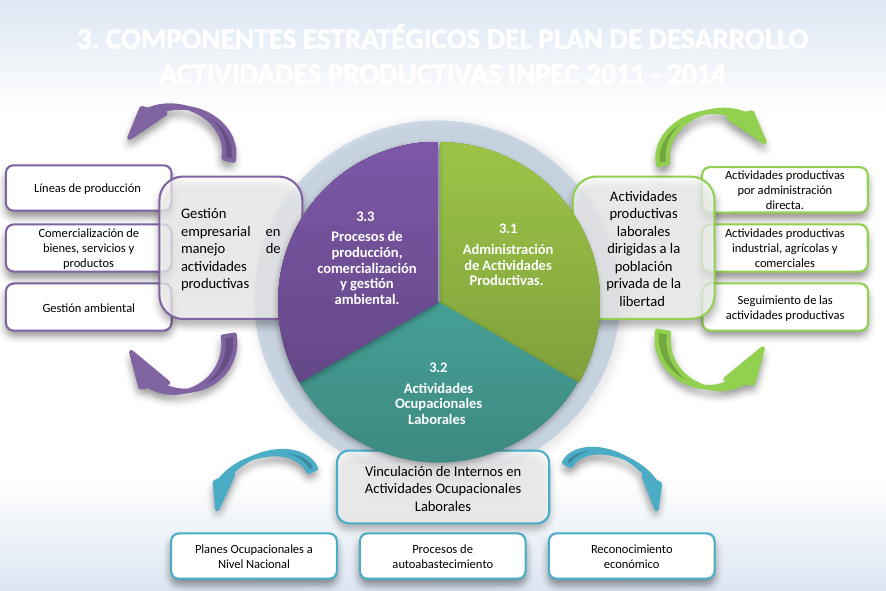

3. COMPONENTES ESTRATÉGICOS DEL PLAN DE DESARROLLO ACTIVIDADES PRODUCTIVAS INPEC 2011 - 2014

3.2
Actividades Ocupacionales Laborales
3.3
Procesos de producción, comercialización y gestión ambiental.
3.1
Administración de Actividades Productivas.
Líneas de producción
Actividades productivas por administración directa.
Actividades productivas laborales dirigidas a la población privada de la libertad
Gestión empresarial en manejo de actividades productivas
Comercialización de bienes, servicios y productos
Actividades productivas industrial, agrícolas y comerciales
Gestión ambiental
Seguimiento de las actividades productivas

Vinculación de Internos en Actividades Ocupacionales Laborales

Planes Ocupacionales a Nivel Nacional
Procesos de autoabastecimiento
Reconocimiento económico